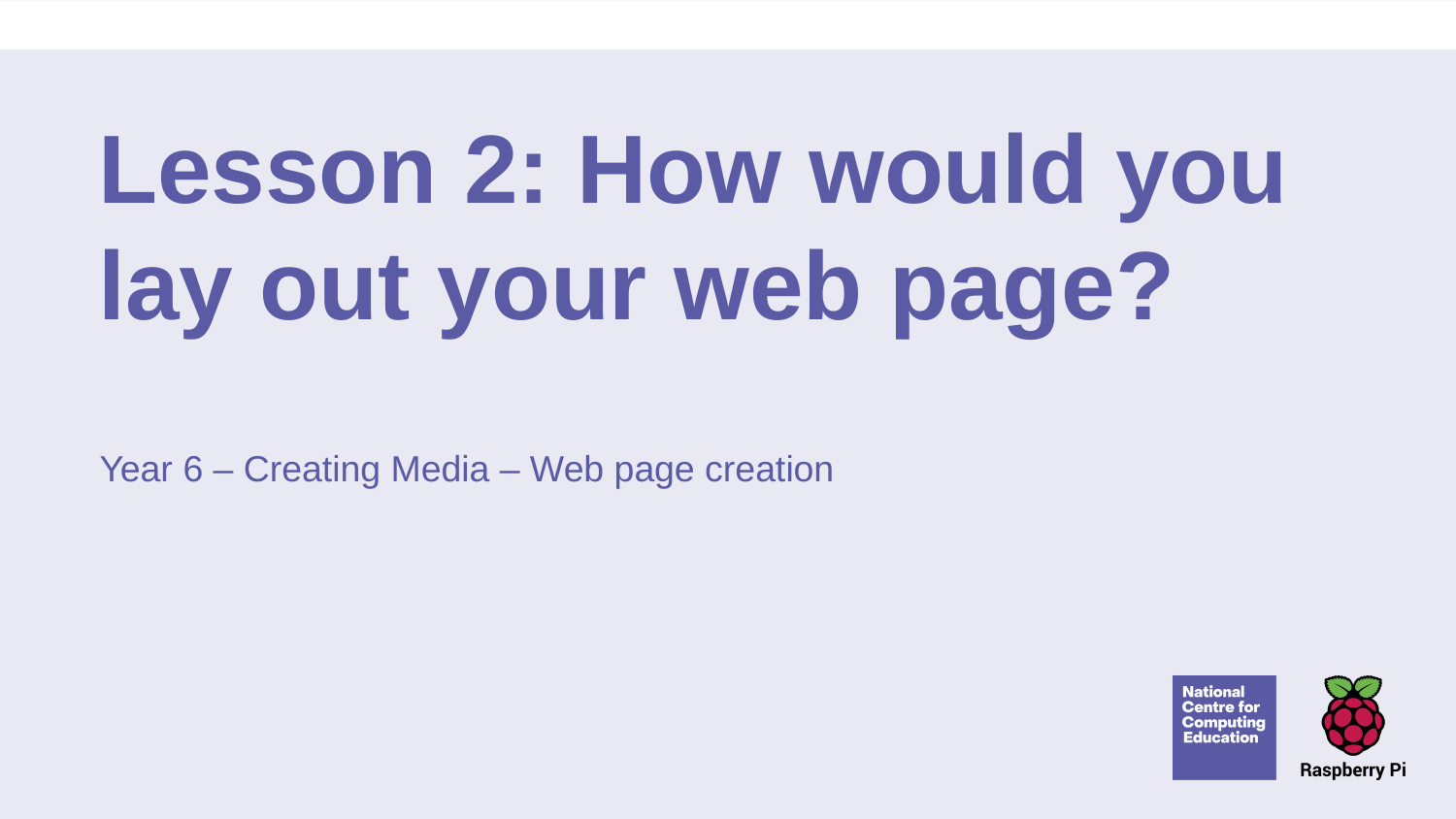

# Lesson 2: How would you lay out your web page?
Year 6 – Creating Media – Web page creation